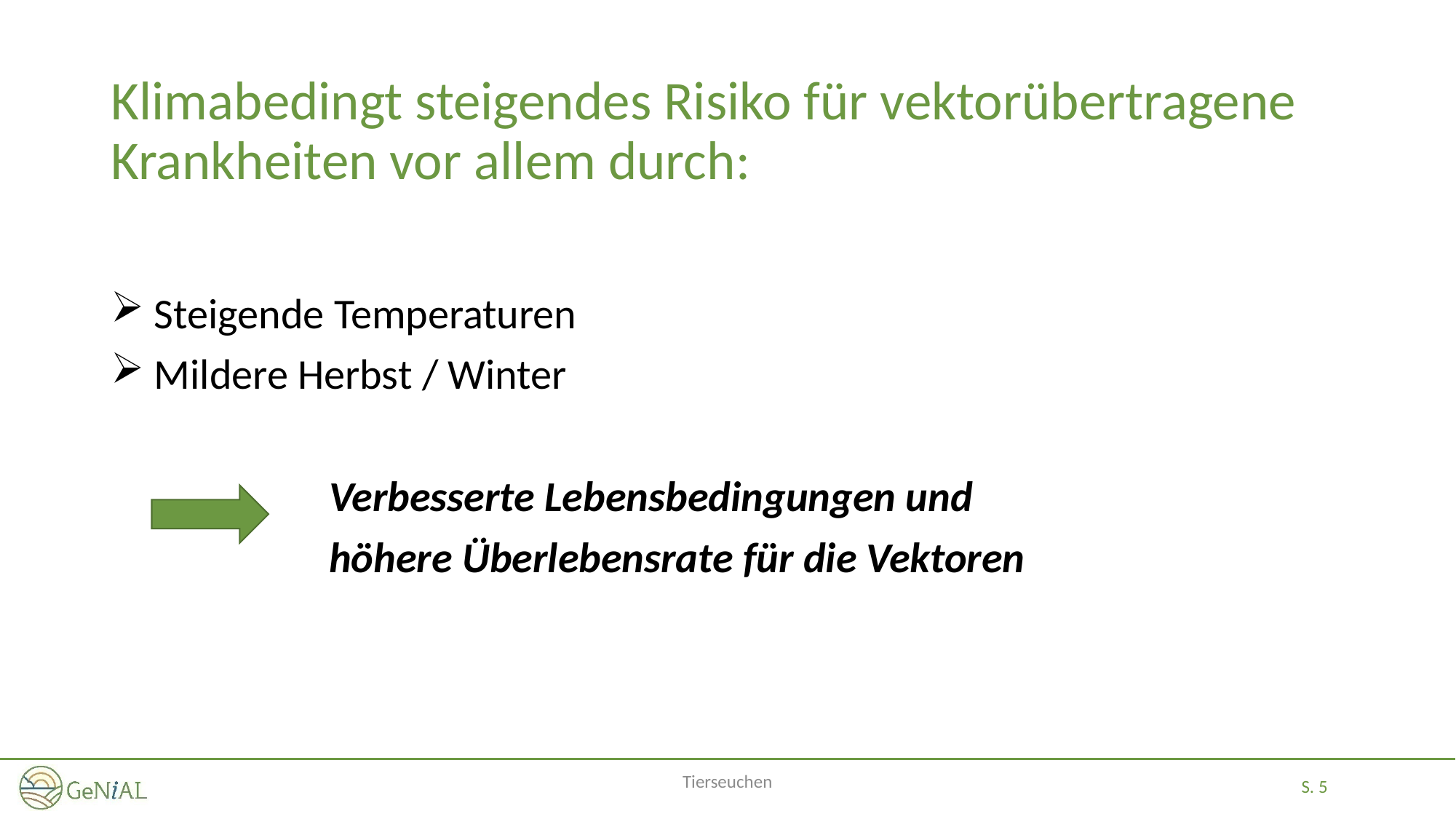

# Klimabedingt steigendes Risiko für vektorübertragene Krankheiten vor allem durch:

 Steigende Temperaturen
 Mildere Herbst / Winter

		Verbesserte Lebensbedingungen und
		höhere Überlebensrate für die Vektoren

Tierseuchen